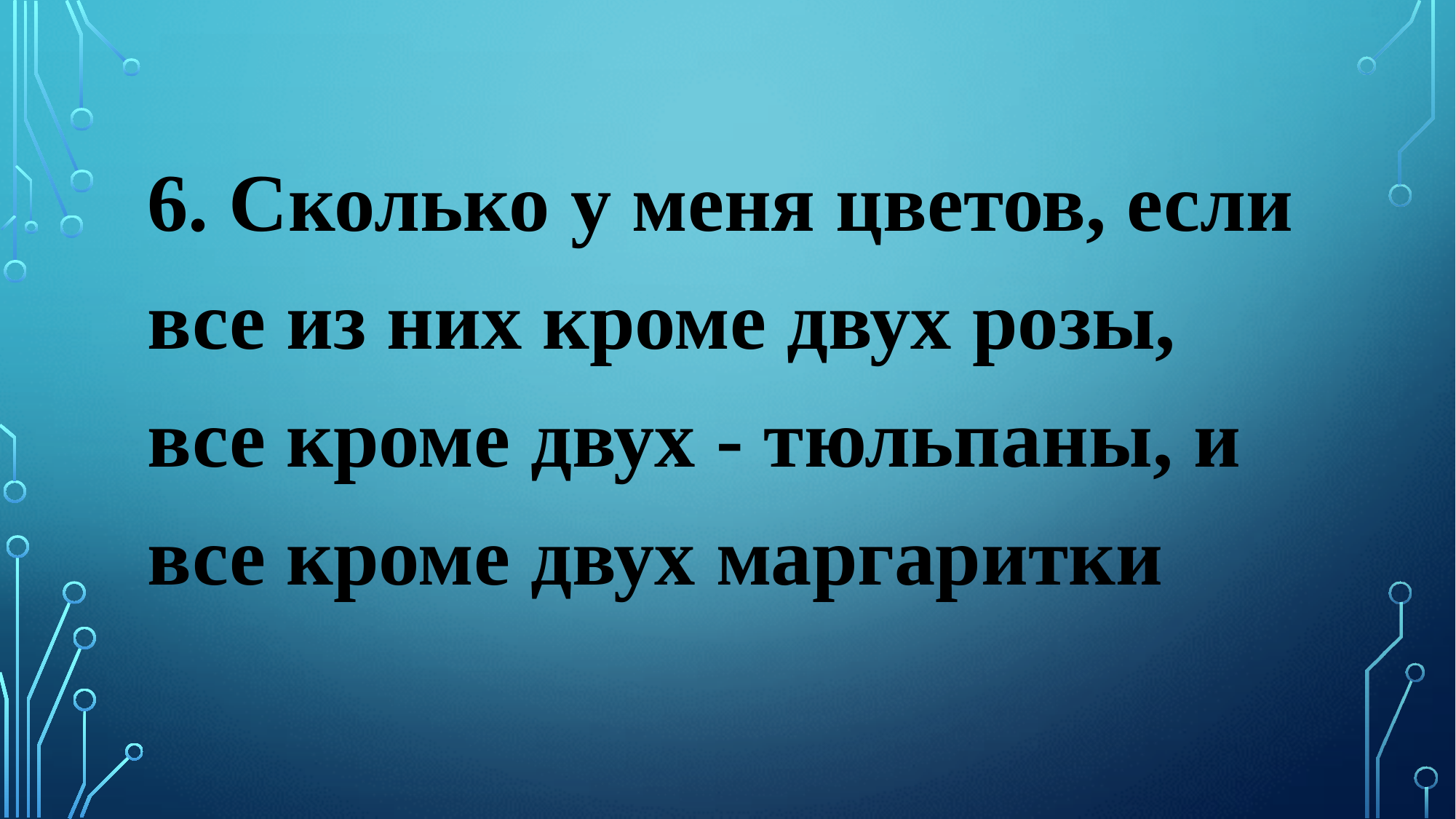

6. Сколько у меня цветов, если все из них кроме двух розы, все кроме двух - тюльпаны, и все кроме двух маргаритки